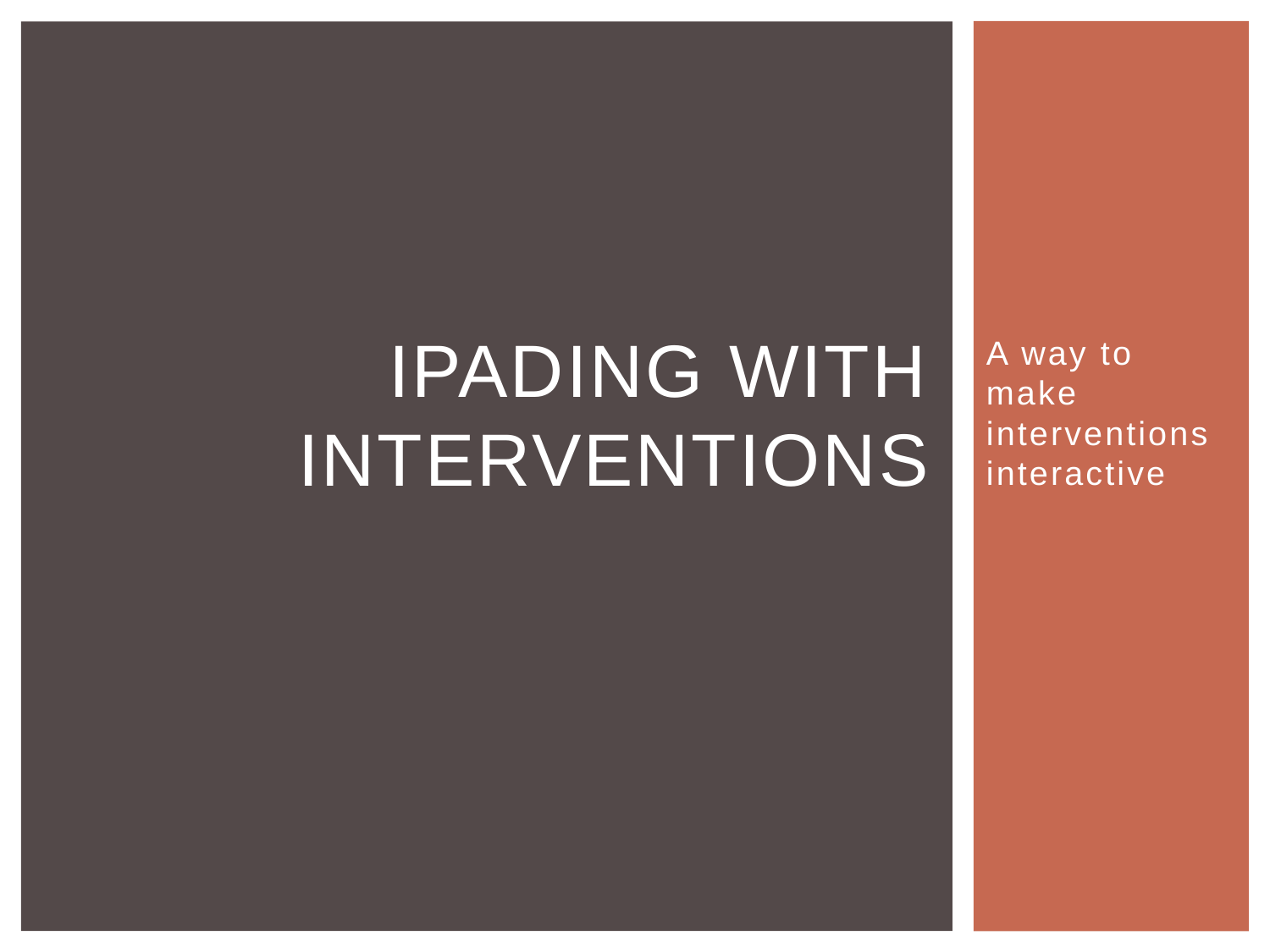

# iPading with Interventions
A way to make interventions interactive